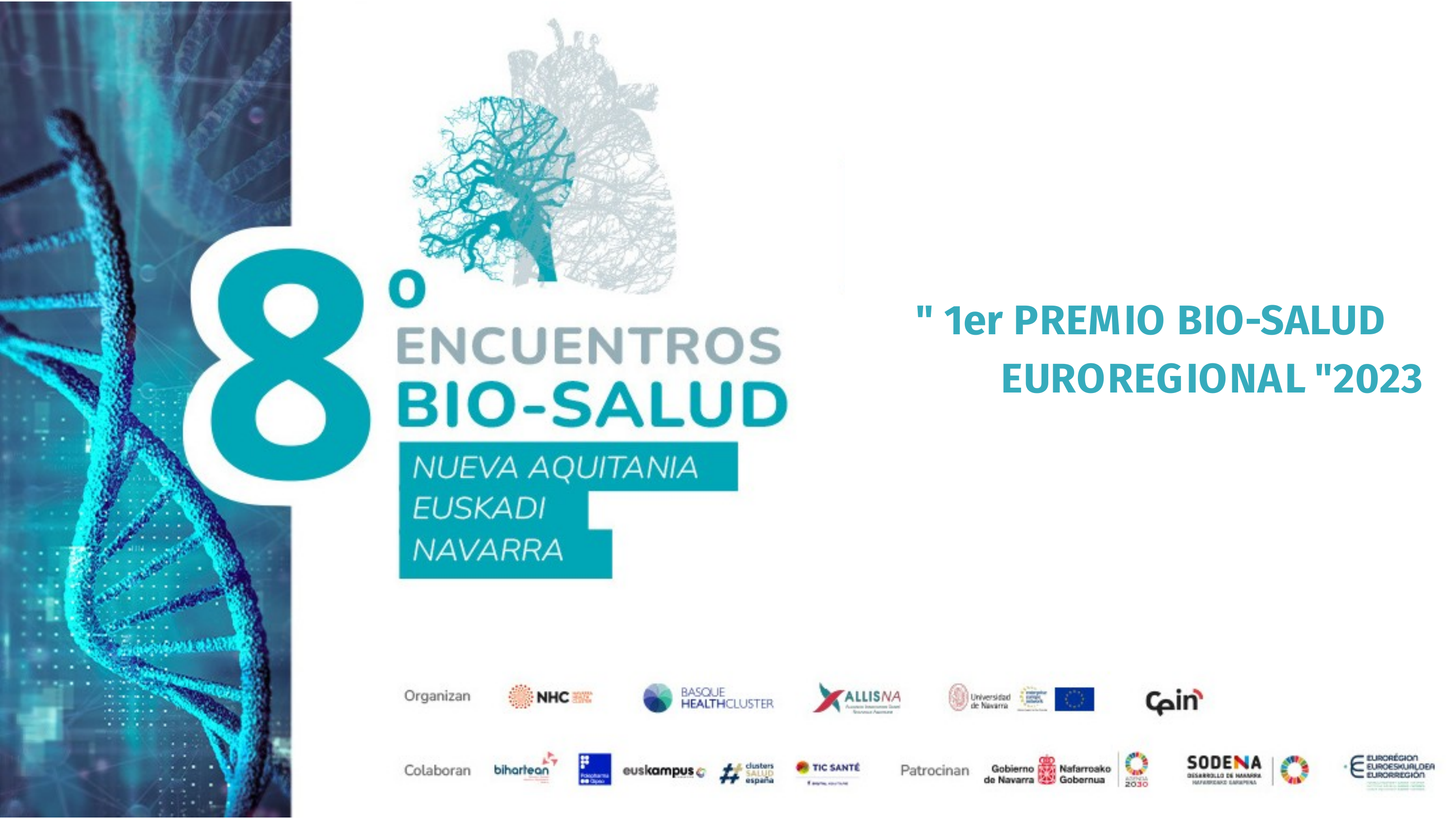

# " 1er PREMIO BIO-SALUD EUROREGIONAL "2023